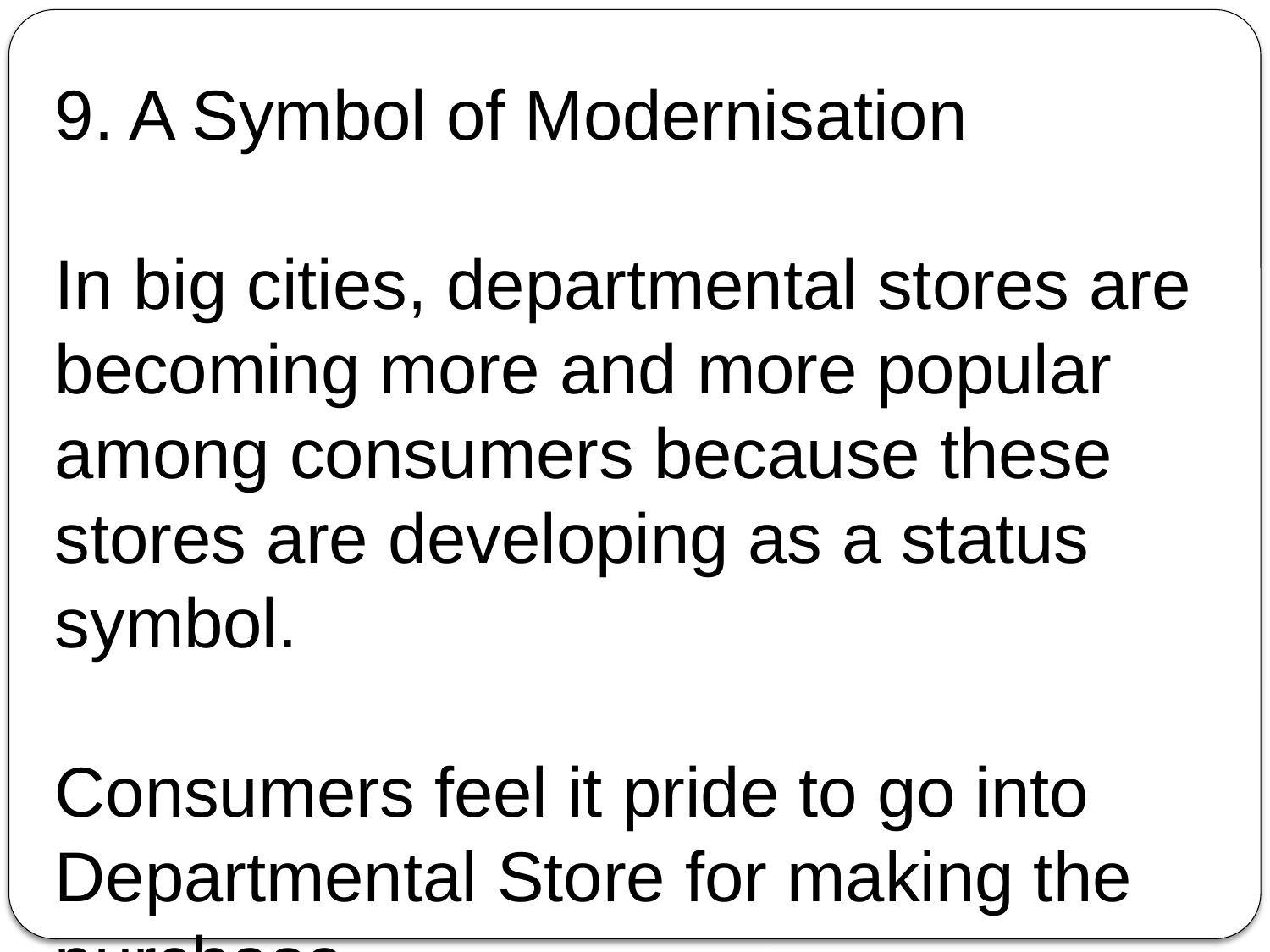

9. A Symbol of Modernisation

In big cities, departmental stores are becoming more and more popular among consumers because these stores are developing as a status symbol.

Consumers feel it pride to go into Departmental Store for making the purchase.